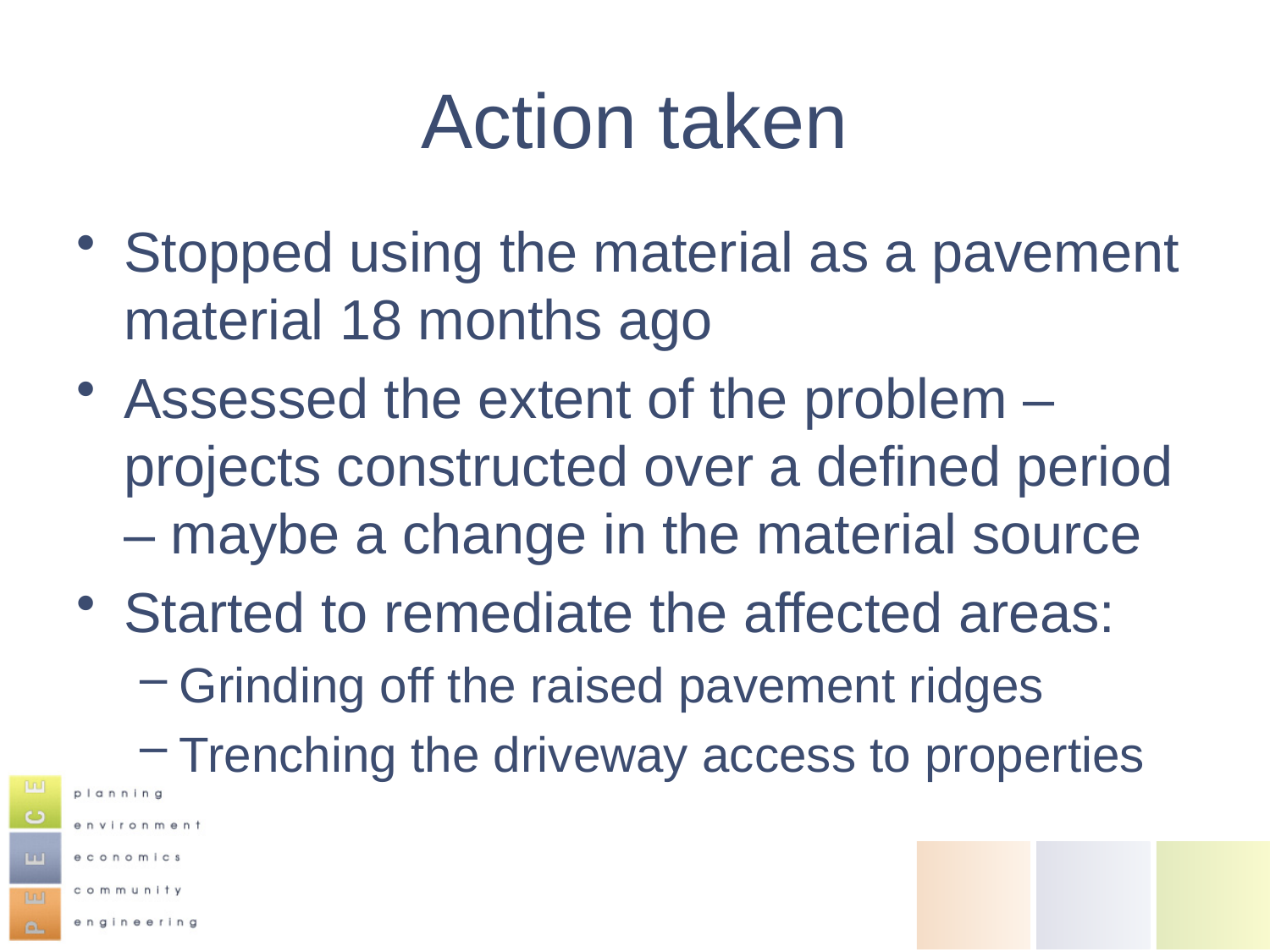

# Action taken
Stopped using the material as a pavement material 18 months ago
Assessed the extent of the problem – projects constructed over a defined period – maybe a change in the material source
Started to remediate the affected areas:
Grinding off the raised pavement ridges
Trenching the driveway access to properties